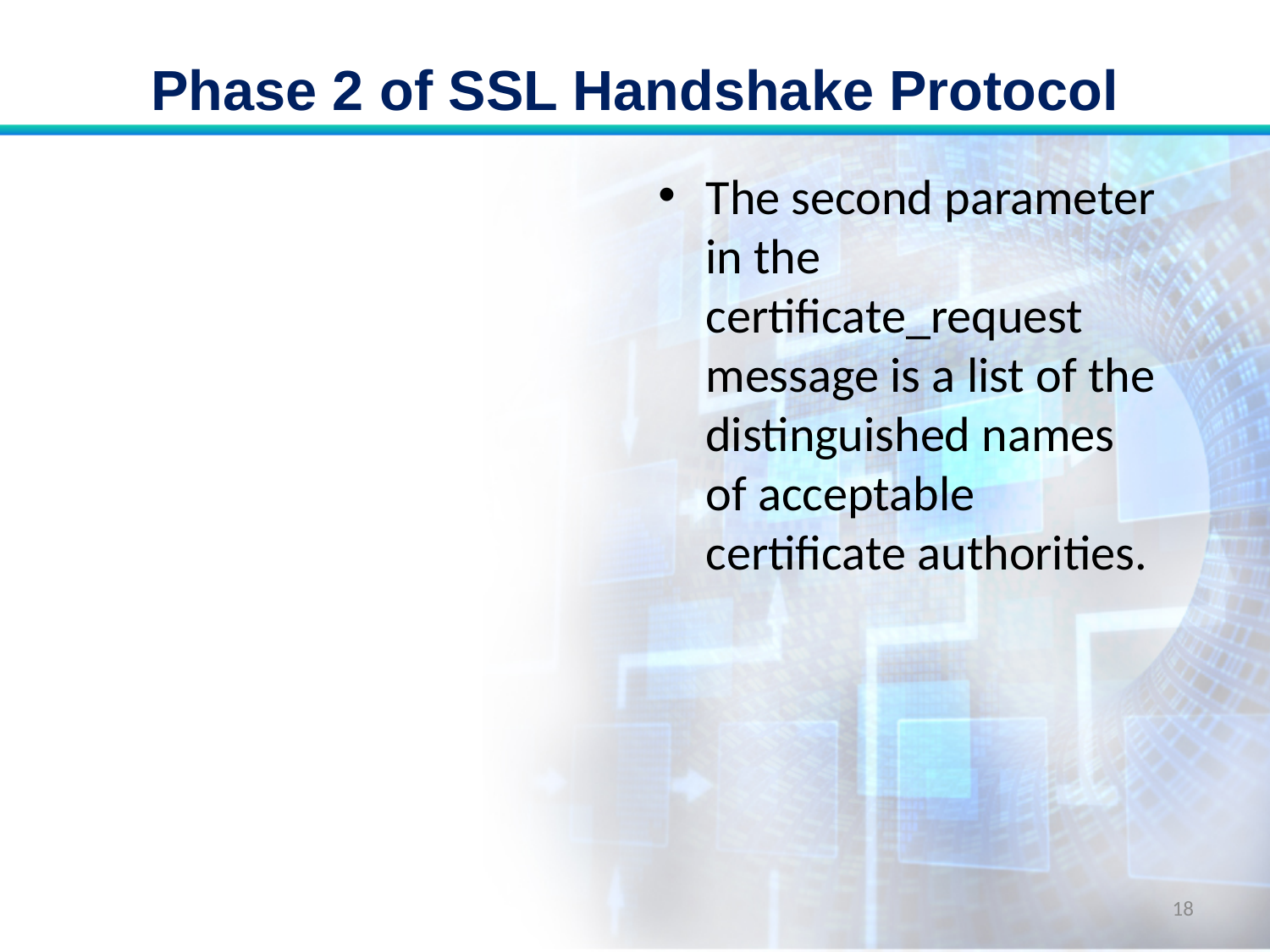

# Phase 2 of SSL Handshake Protocol
The second parameter in the certificate_request message is a list of the distinguished names of acceptable certificate authorities.
18